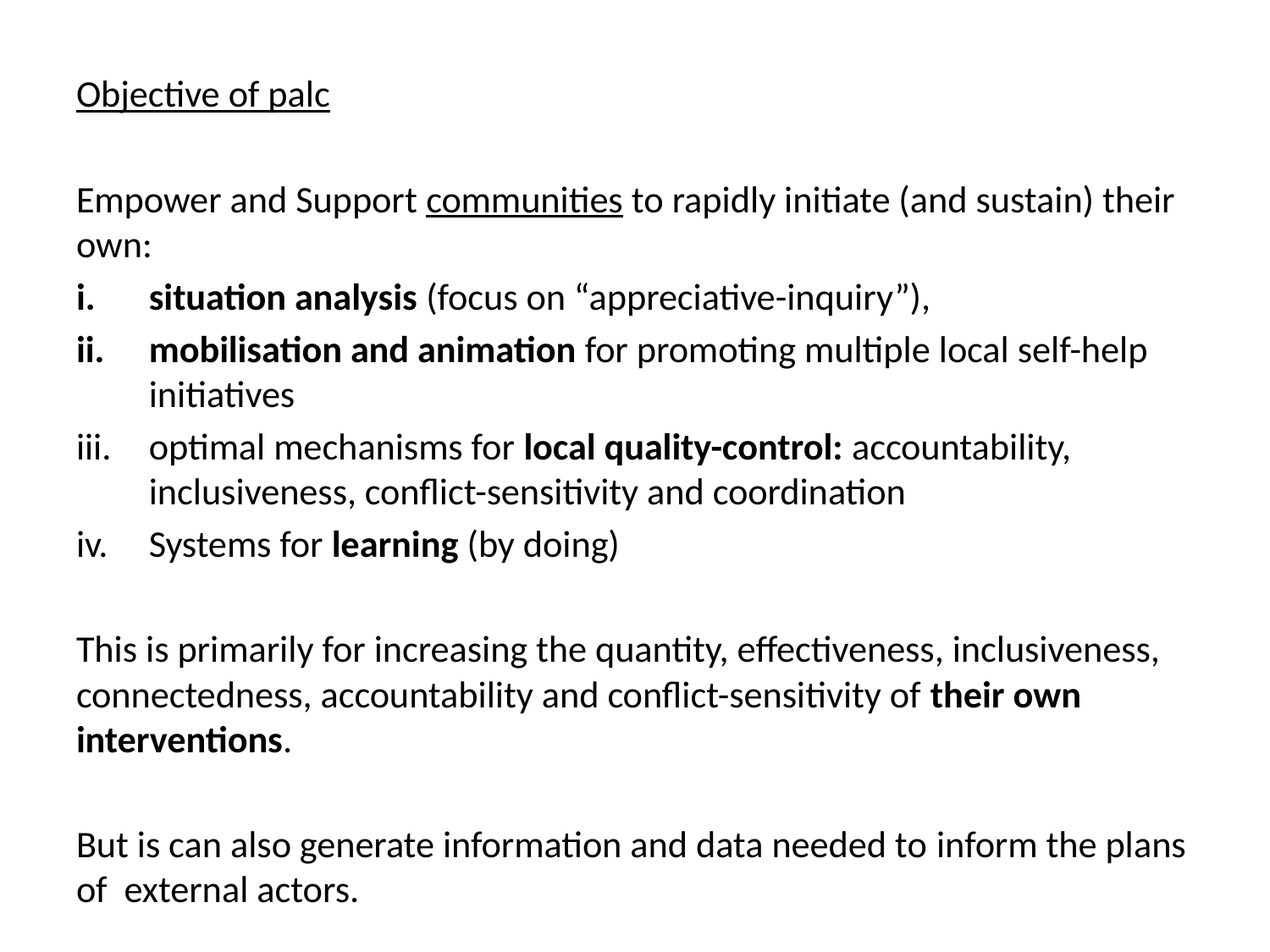

Objective of palc

Empower and Support communities to rapidly initiate (and sustain) their own:
situation analysis (focus on “appreciative-inquiry”),
mobilisation and animation for promoting multiple local self-help initiatives
optimal mechanisms for local quality-control: accountability, inclusiveness, conflict-sensitivity and coordination
Systems for learning (by doing)

This is primarily for increasing the quantity, effectiveness, inclusiveness, connectedness, accountability and conflict-sensitivity of their own interventions.

But is can also generate information and data needed to inform the plans of  external actors.